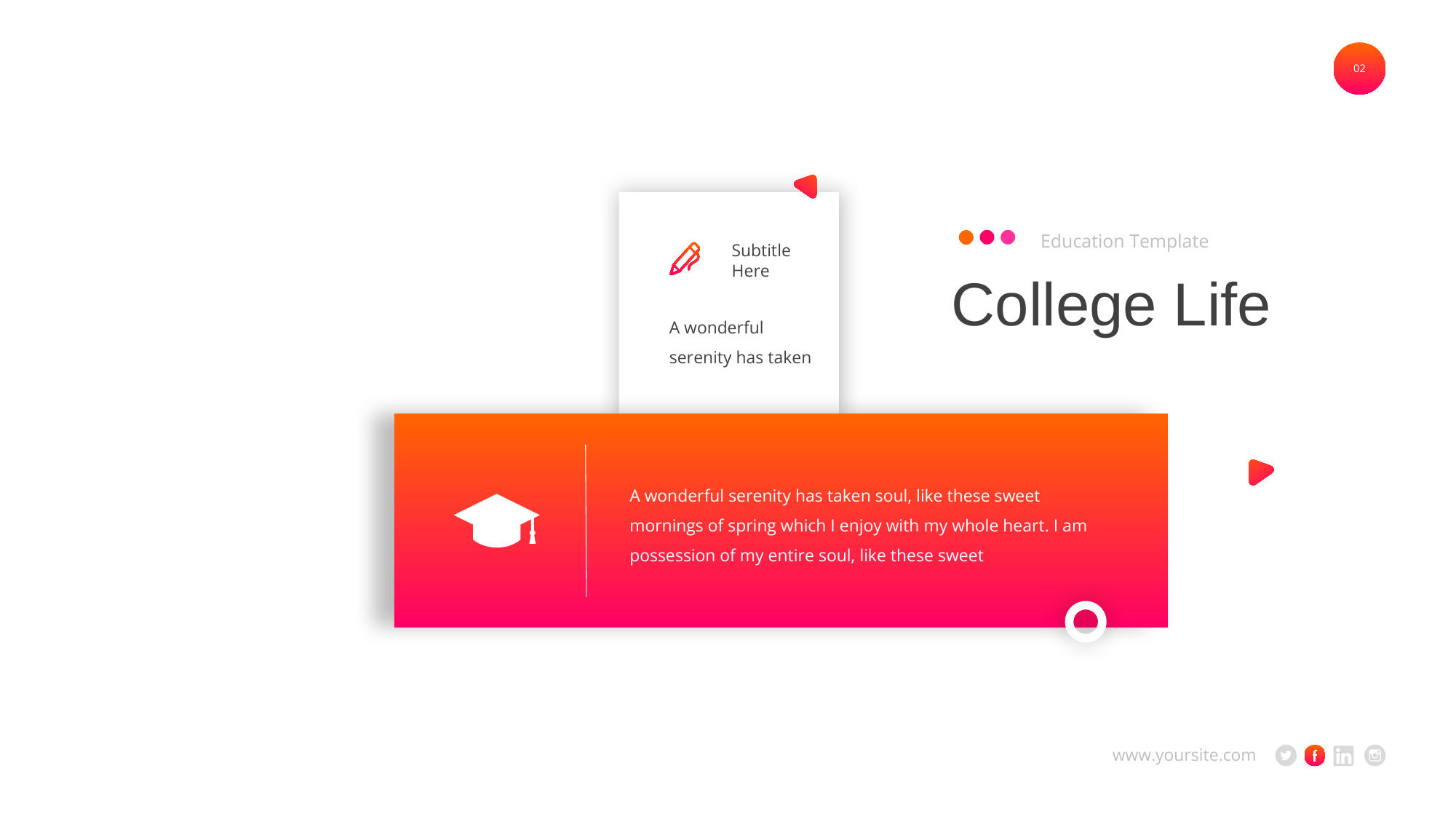

02

Education Template

Subtitle Here

College Life
A wonderful serenity has taken

A wonderful serenity has taken soul, like these sweet mornings of spring which I enjoy with my whole heart. I am possession of my entire soul, like these sweet

www.yoursite.com